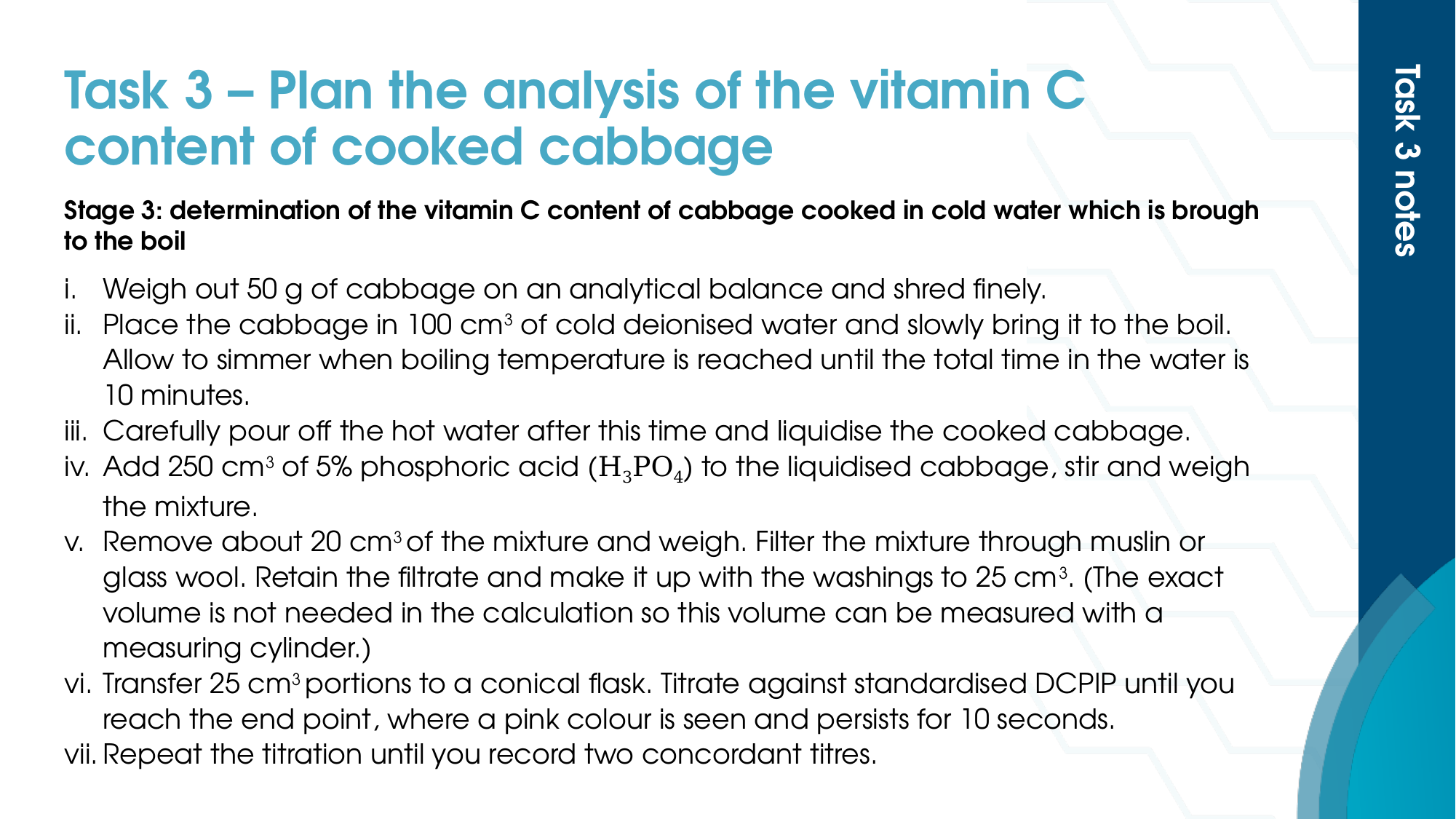

# Task 3 – Plan the analysis of the vitamin C content of cooked cabbage
Task 3 notes
Stage 3: determination of the vitamin C content of cabbage cooked in cold water which is brough to the boil
Weigh out 50 g of cabbage on an analytical balance and shred finely.
Place the cabbage in 100 cm3 of cold deionised water and slowly bring it to the boil. Allow to simmer when boiling temperature is reached until the total time in the water is 10 minutes.
Carefully pour off the hot water after this time and liquidise the cooked cabbage.
Add 250 cm3 of 5% phosphoric acid (H3PO4) to the liquidised cabbage, stir and weigh the mixture.
Remove about 20 cm3 of the mixture and weigh. Filter the mixture through muslin or glass wool. Retain the filtrate and make it up with the washings to 25 cm3. (The exact volume is not needed in the calculation so this volume can be measured with a measuring cylinder.)
Transfer 25 cm3 portions to a conical flask. Titrate against standardised DCPIP until you reach the end point, where a pink colour is seen and persists for 10 seconds.
Repeat the titration until you record two concordant titres.